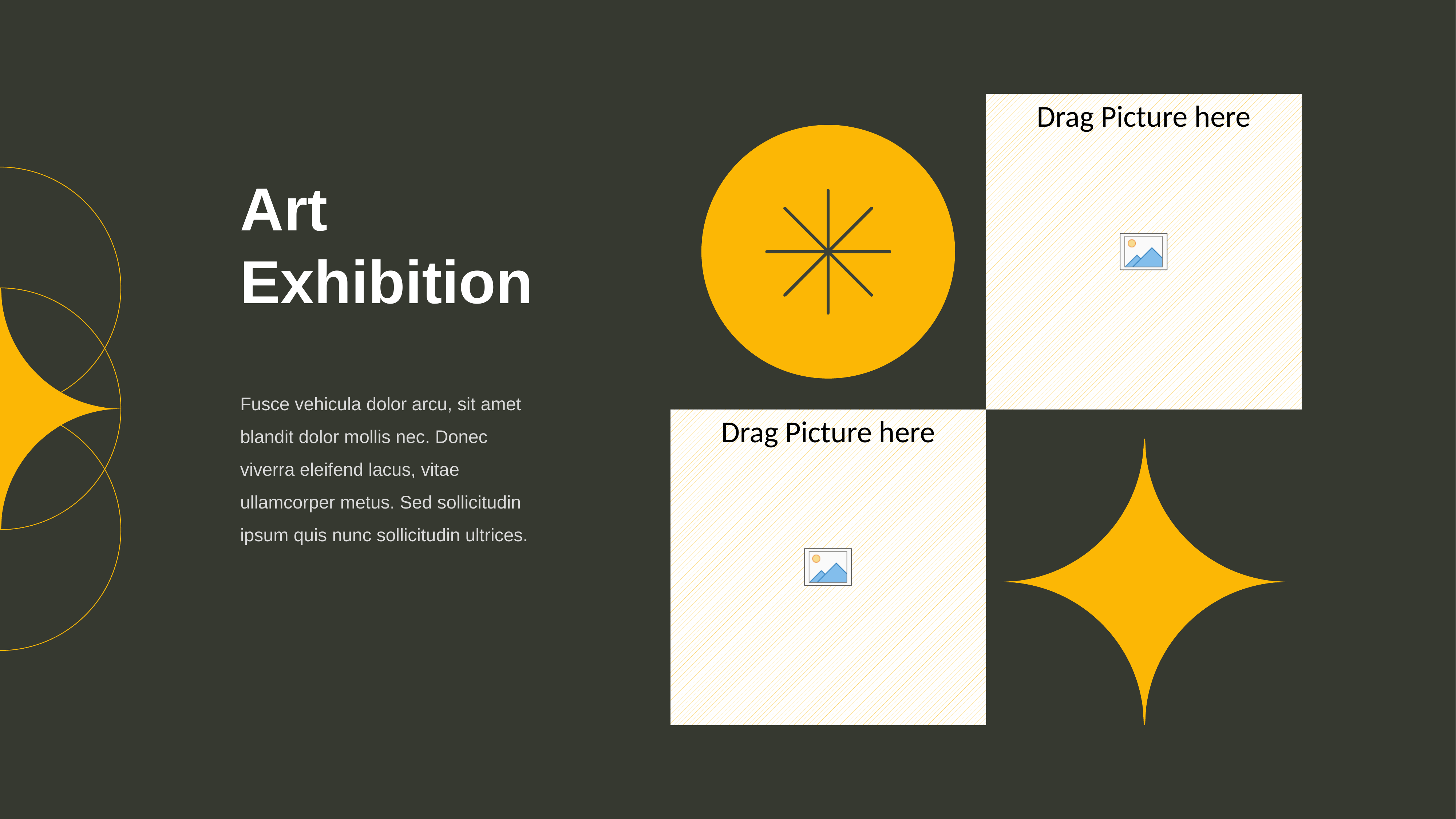

Art Exhibition
Fusce vehicula dolor arcu, sit amet blandit dolor mollis nec. Donec viverra eleifend lacus, vitae ullamcorper metus. Sed sollicitudin ipsum quis nunc sollicitudin ultrices.